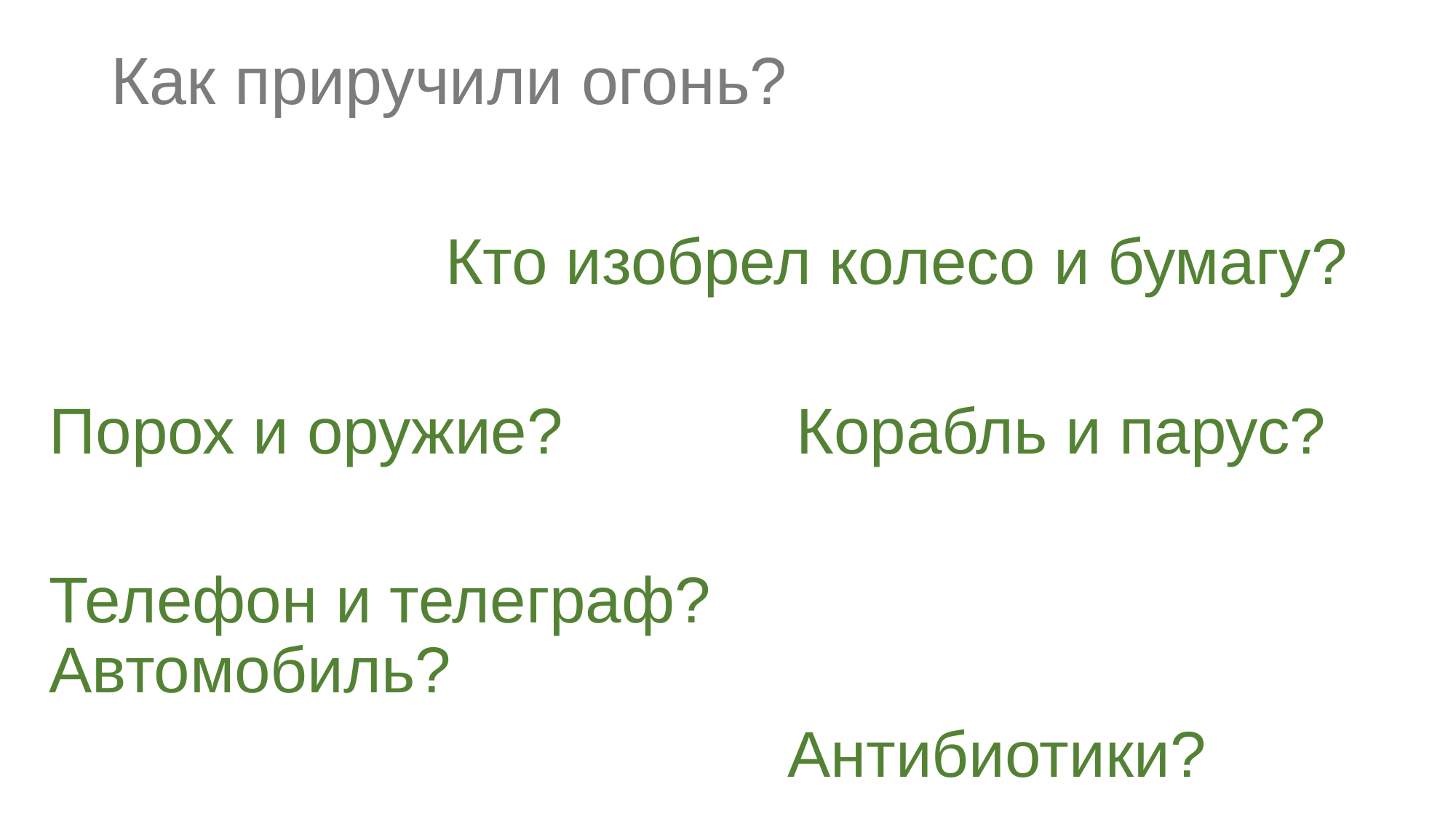

# Как приручили огонь?

                      Кто изобрел колесо и бумагу?

Порох и оружие?             Корабль и парус?

Телефон и телеграф?                                 Автомобиль?
                                         Антибиотики?